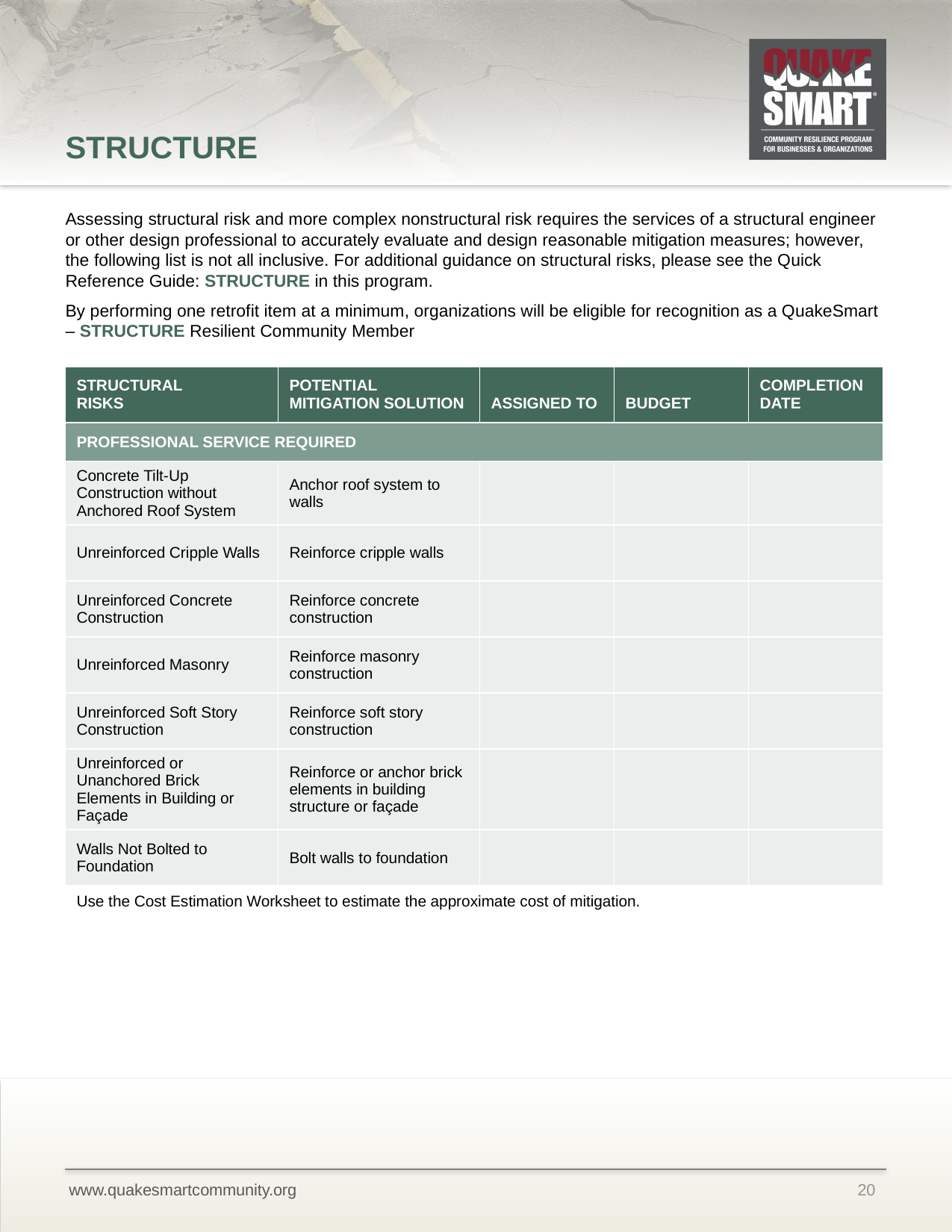

# STRUCTURE
Assessing structural risk and more complex nonstructural risk requires the services of a structural engineer or other design professional to accurately evaluate and design reasonable mitigation measures; however, the following list is not all inclusive. For additional guidance on structural risks, please see the Quick Reference Guide: STRUCTURE in this program.
By performing one retrofit item at a minimum, organizations will be eligible for recognition as a QuakeSmart – STRUCTURE Resilient Community Member
| STRUCTURAL RISKS | POTENTIAL MITIGATION SOLUTION | ASSIGNED TO | BUDGET | COMPLETION DATE |
| --- | --- | --- | --- | --- |
| PROFESSIONAL SERVICE REQUIRED |  |  |  |  |
| Concrete Tilt-Up Construction without Anchored Roof System | Anchor roof system to walls |  |  |  |
| Unreinforced Cripple Walls | Reinforce cripple walls |  |  |  |
| Unreinforced Concrete Construction | Reinforce concrete construction |  |  |  |
| Unreinforced Masonry | Reinforce masonry construction |  |  |  |
| Unreinforced Soft Story Construction | Reinforce soft story construction |  |  |  |
| Unreinforced or Unanchored Brick Elements in Building or Façade | Reinforce or anchor brick elements in building structure or façade |  |  |  |
| Walls Not Bolted to Foundation | Bolt walls to foundation |  |  |  |
| Use the Cost Estimation Worksheet to estimate the approximate cost of mitigation. |  |  |  |  |
20